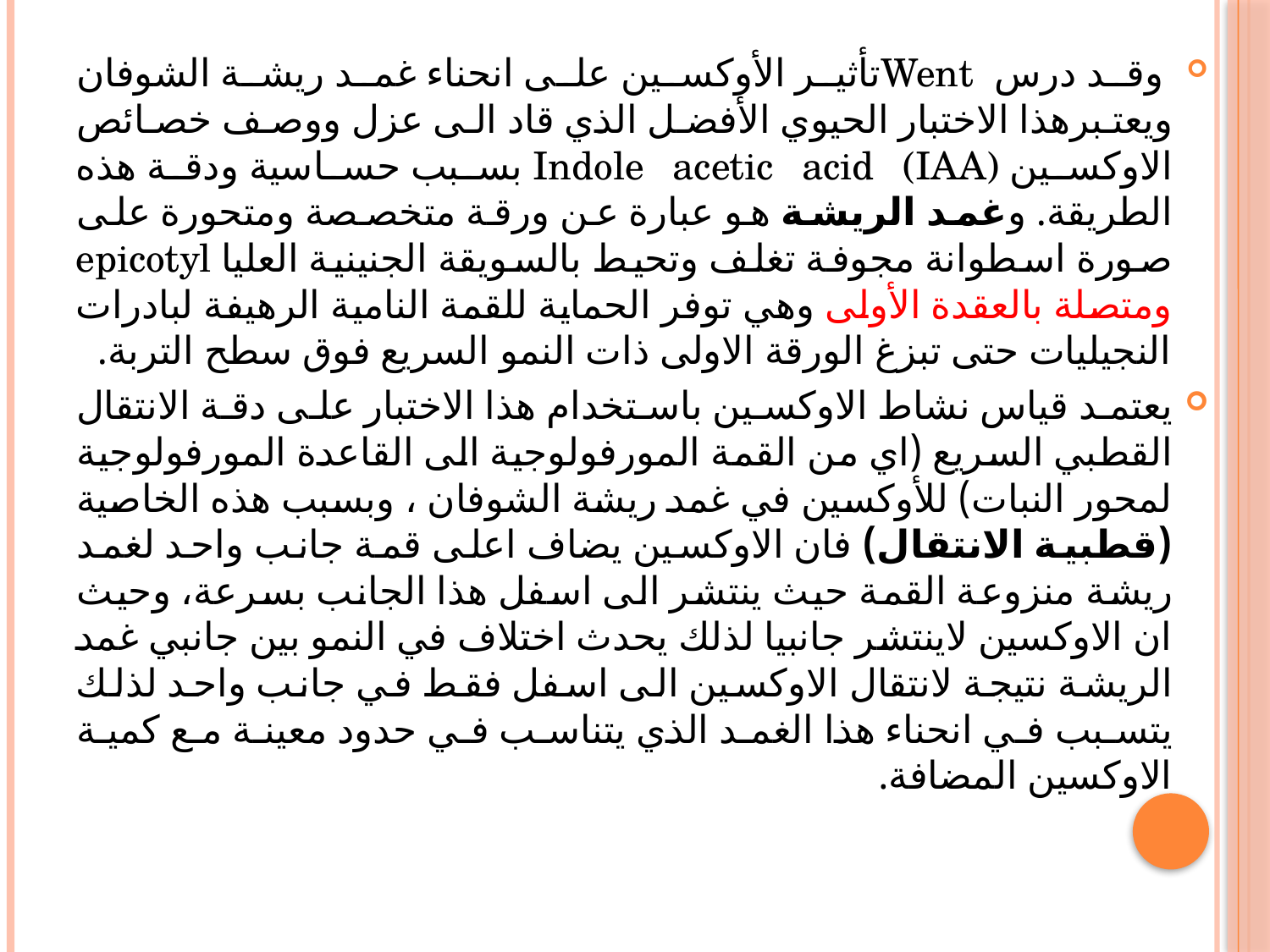

وقد درس  Wentتأثير الأوكسين على انحناء غمد ريشة الشوفان ويعتبرهذا الاختبار الحيوي الأفضل الذي قاد الى عزل ووصف خصائص الاوكسين Indole acetic acid (IAA) بسبب حساسية ودقة هذه الطريقة. وغمد الريشة هو عبارة عن ورقة متخصصة ومتحورة على صورة اسطوانة مجوفة تغلف وتحيط بالسويقة الجنينية العليا epicotyl ومتصلة بالعقدة الأولى وهي توفر الحماية للقمة النامية الرهيفة لبادرات النجيليات حتى تبزغ الورقة الاولى ذات النمو السريع فوق سطح التربة.
يعتمد قياس نشاط الاوكسين باستخدام هذا الاختبار على دقة الانتقال القطبي السريع (اي من القمة المورفولوجية الى القاعدة المورفولوجية لمحور النبات) للأوكسين في غمد ريشة الشوفان ، وبسبب هذه الخاصية (قطبية الانتقال) فان الاوكسين يضاف اعلى قمة جانب واحد لغمد ريشة منزوعة القمة حيث ينتشر الى اسفل هذا الجانب بسرعة، وحيث ان الاوكسين لاينتشر جانبيا لذلك يحدث اختلاف في النمو بين جانبي غمد الريشة نتيجة لانتقال الاوكسين الى اسفل فقط في جانب واحد لذلك يتسبب في انحناء هذا الغمد الذي يتناسب في حدود معينة مع كمية الاوكسين المضافة.